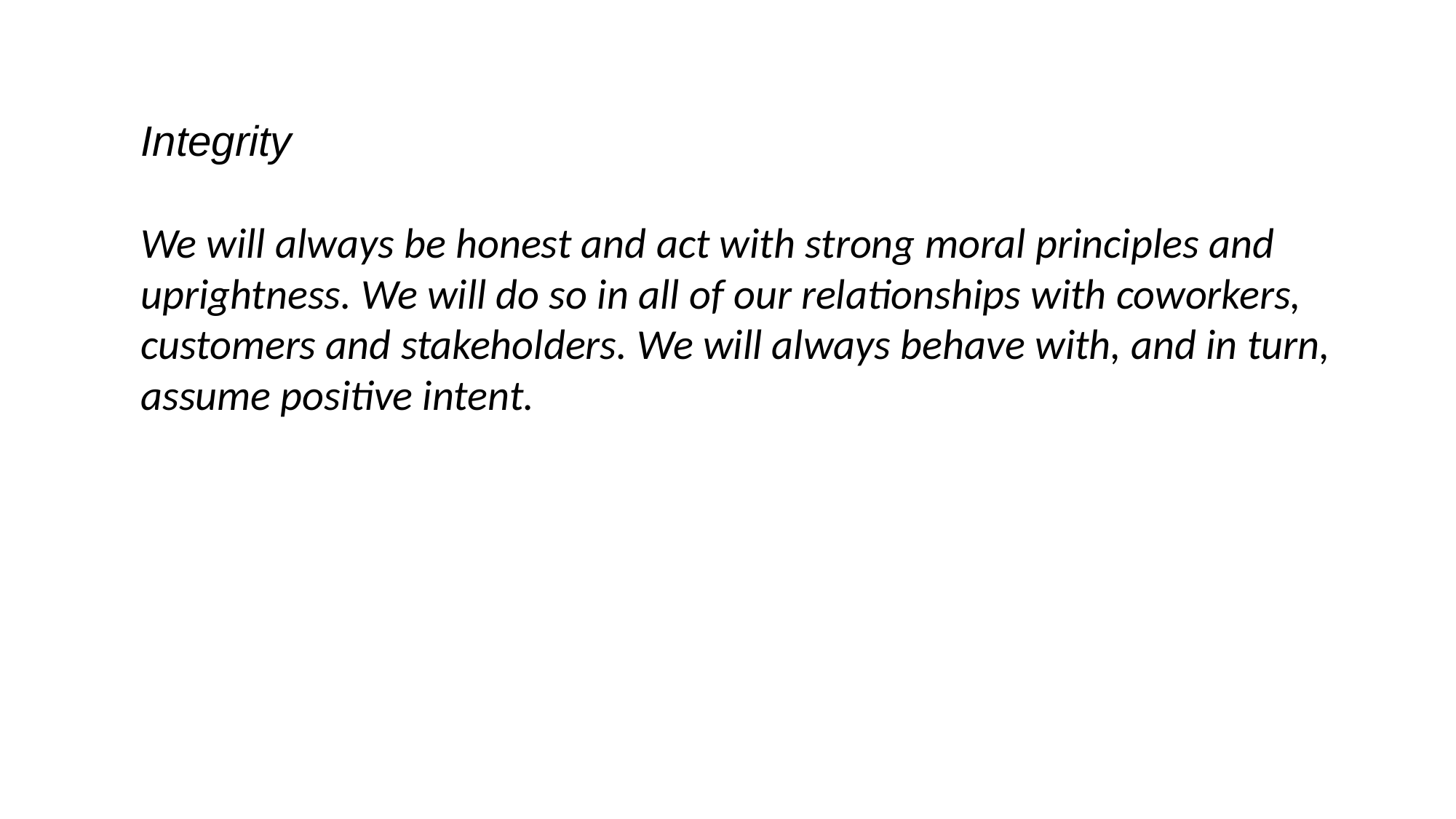

Integrity

We will always be honest and act with strong moral principles and uprightness. We will do so in all of our relationships with coworkers, customers and stakeholders. We will always behave with, and in turn, assume positive intent.